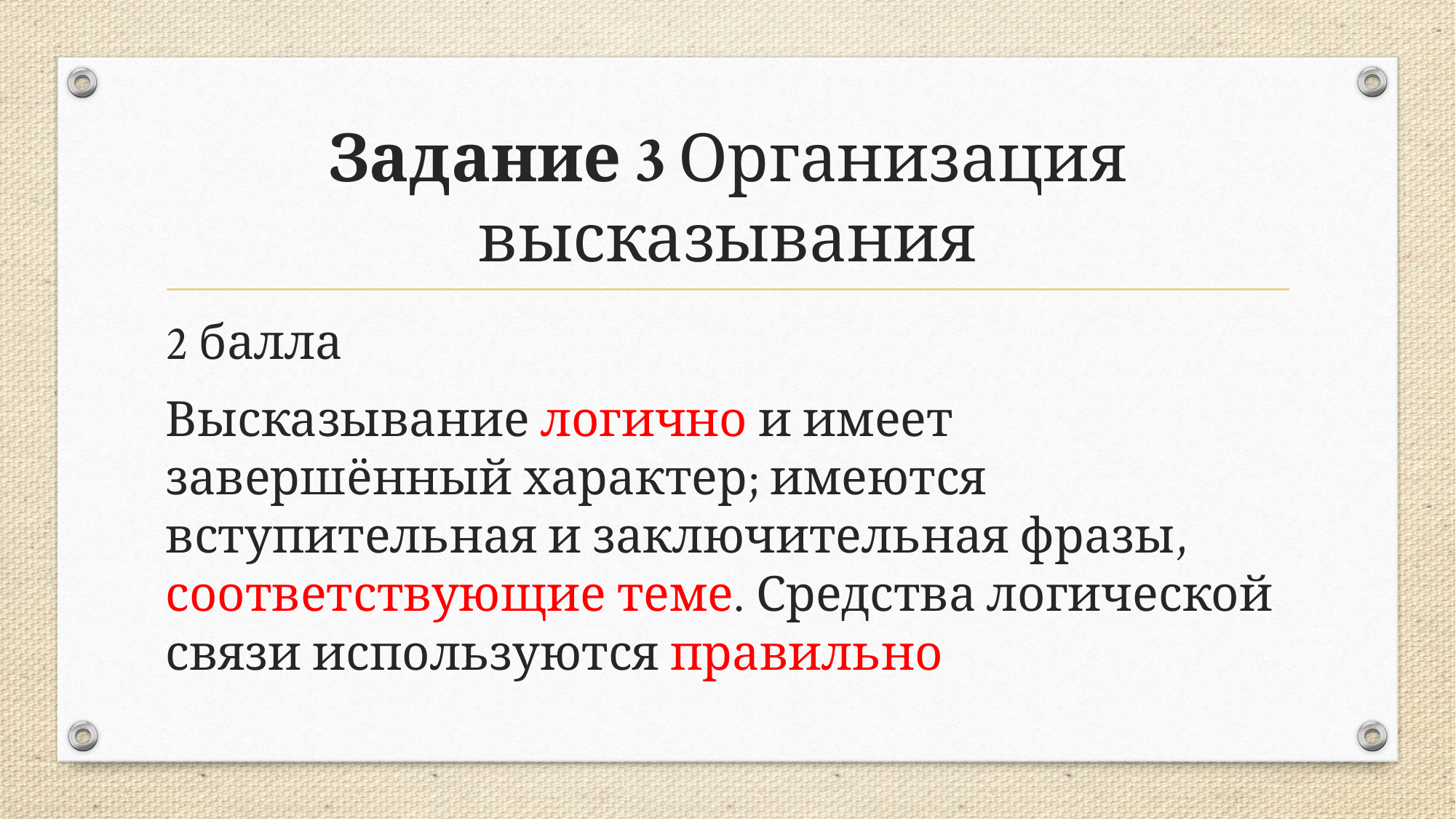

# Задание 3 Организация высказывания
2 балла
Высказывание логично и имеет завершённый характер; имеются вступительная и заключительная фразы, соответствующие теме. Средства логической связи используются правильно